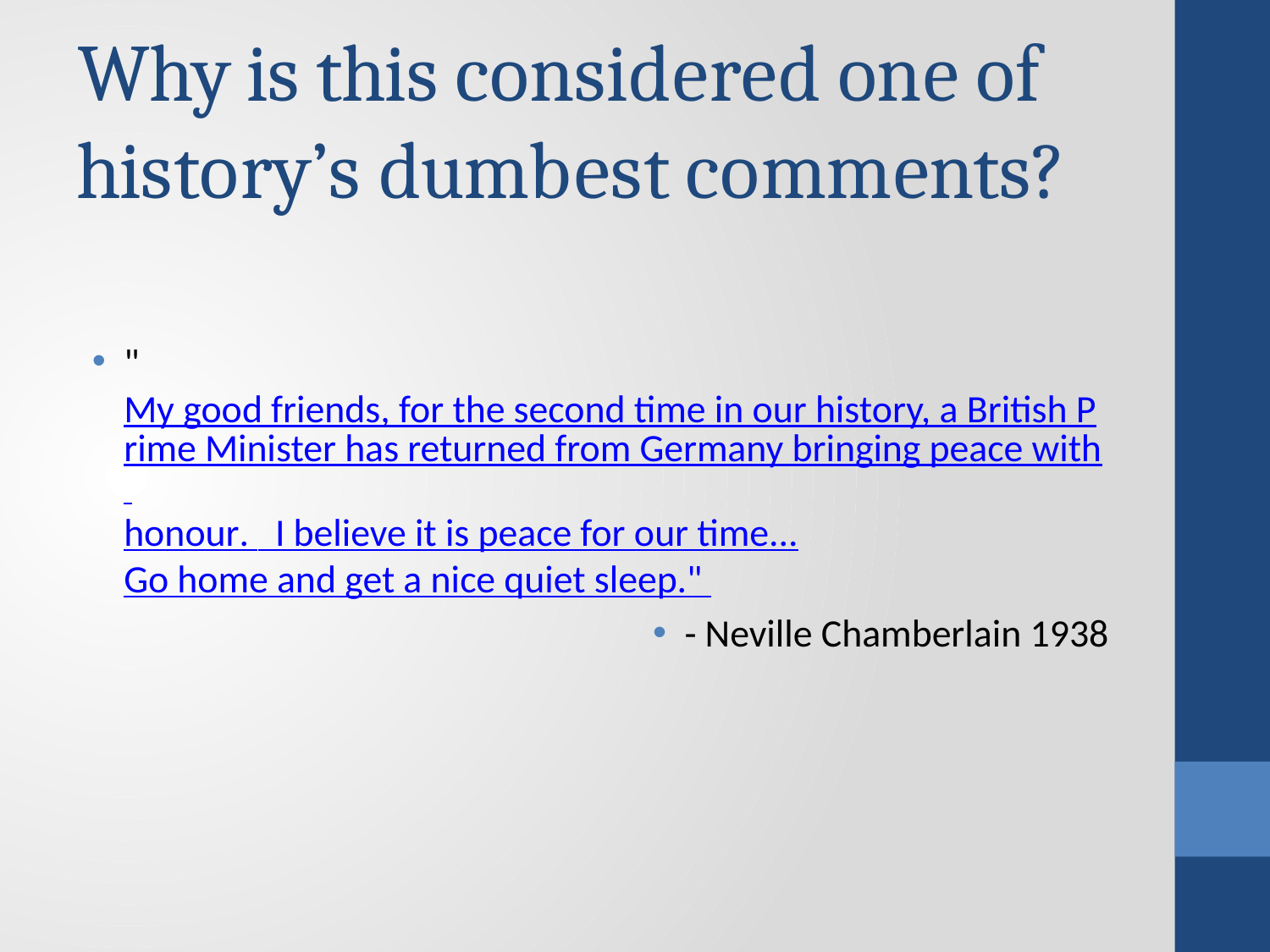

# Why is this considered one of history’s dumbest comments?

"My good friends, for the second time in our history, a British Prime Minister has returned from Germany bringing peace with honour.   I believe it is peace for our time...
Go home and get a nice quiet sleep."
- Neville Chamberlain 1938